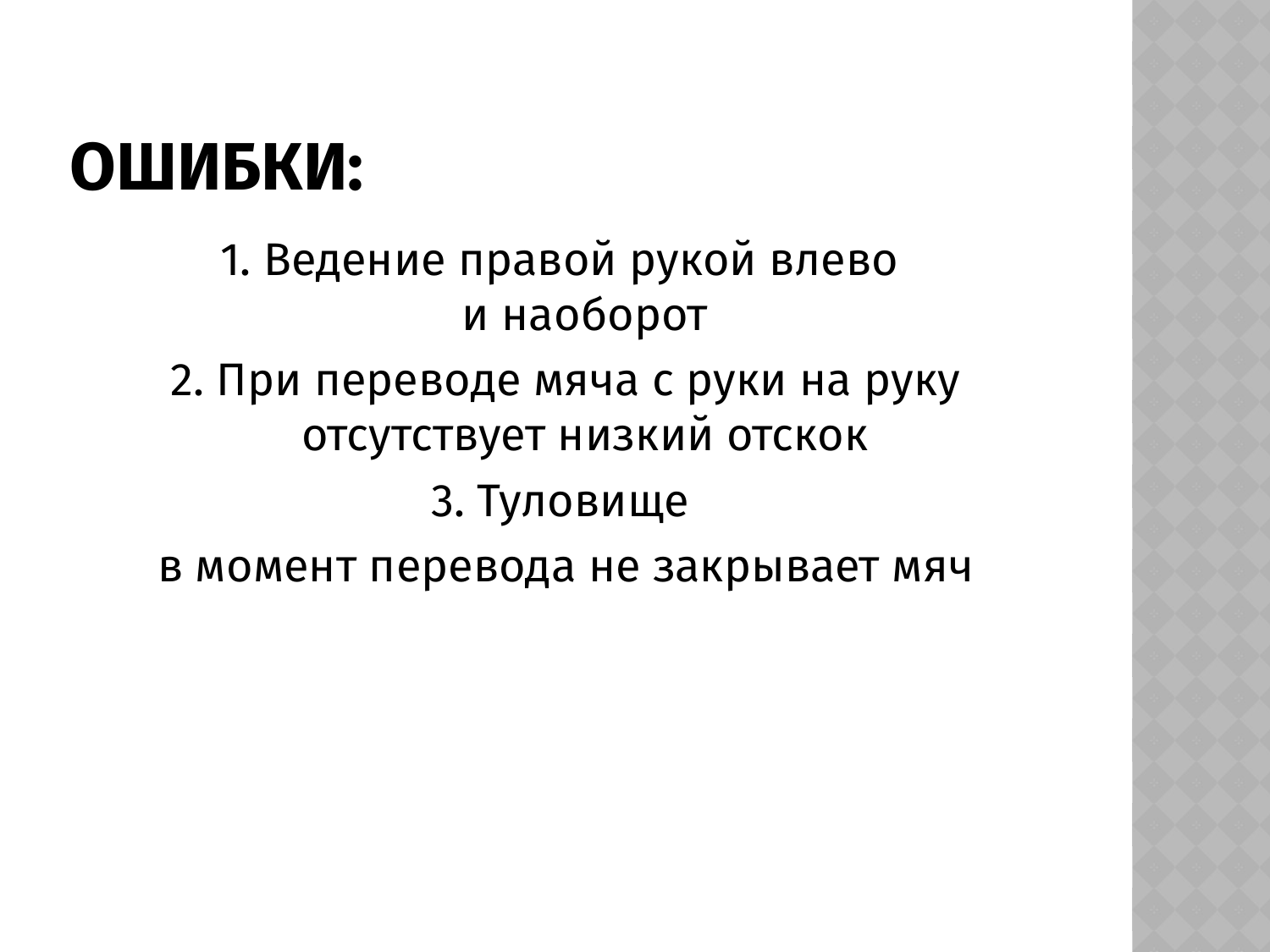

# Ошибки:
1. Ведение правой рукой влево
и наоборот
2. При переводе мяча с руки на руку отсутствует низкий отскок
3. Туловище
в момент перевода не закрывает мяч